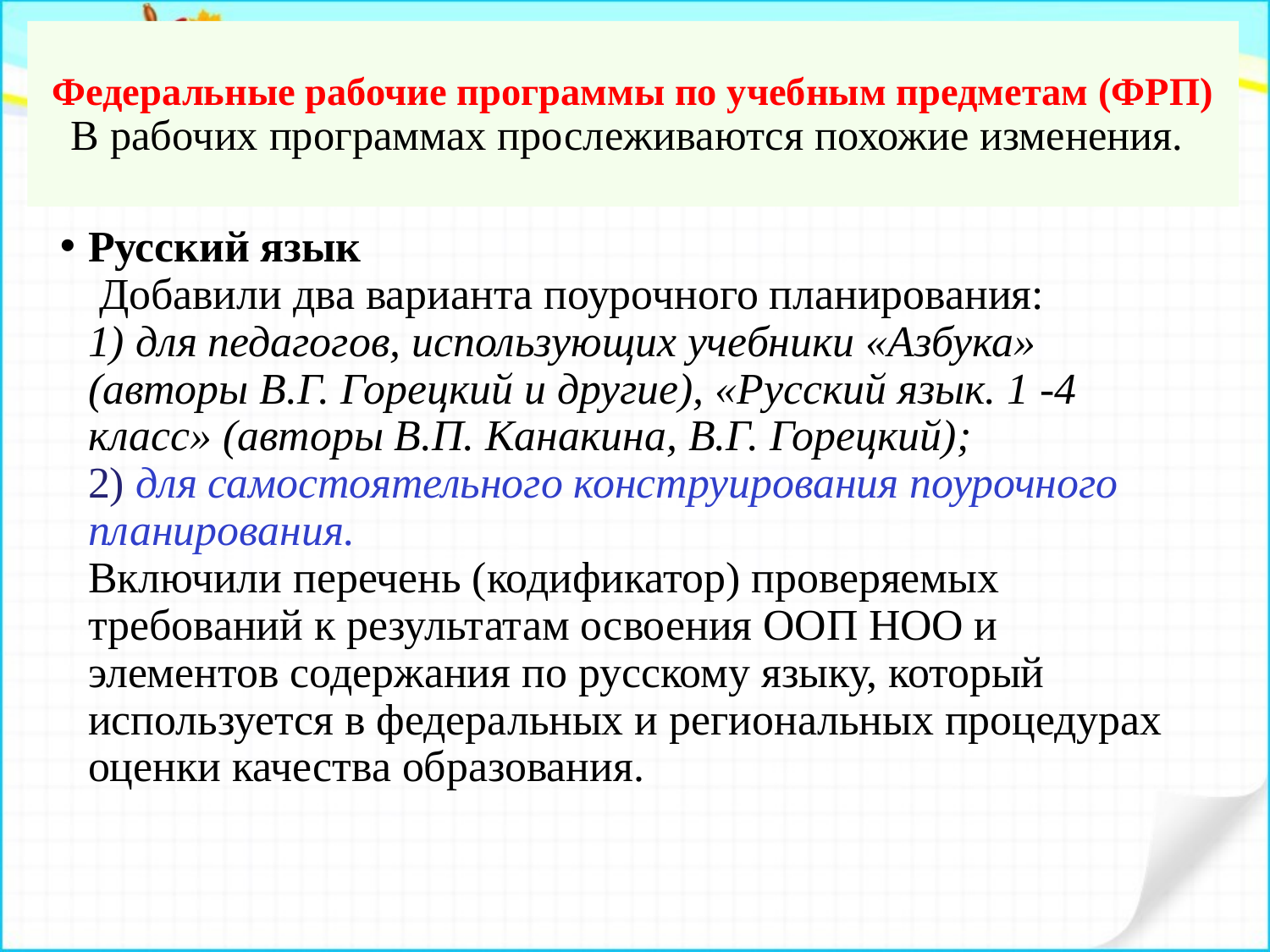

# Федеральные рабочие программы по учебным предметам (ФРП) В рабочих программах прослеживаются похожие изменения.
Русский язык
 Добавили два варианта поурочного планирования:
1) для педагогов, использующих учебники «Азбука» (авторы В.Г. Горецкий и другие), «Русский язык. 1 -4 класс» (авторы В.П. Канакина, В.Г. Горецкий);
2) для самостоятельного конструирования поурочного планирования.
Включили перечень (кодификатор) проверяемых требований к результатам освоения ООП НОО и элементов содержания по русскому языку, который используется в федеральных и региональных процедурах оценки качества образования.